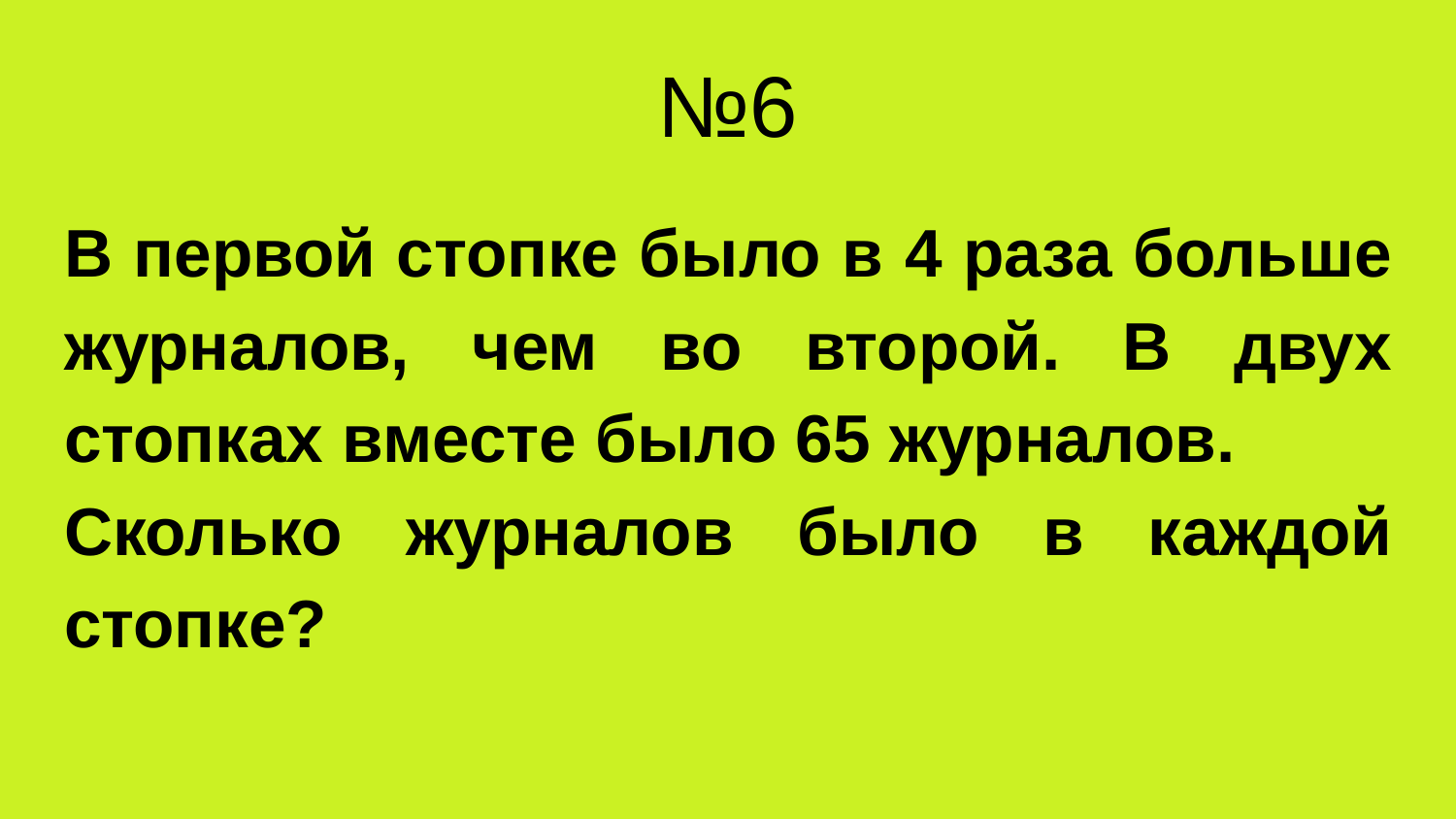

# №6
В первой стопке было в 4 раза больше журналов, чем во второй. В двух стопках вместе было 65 журналов.
Сколько журналов было в каждой стопке?